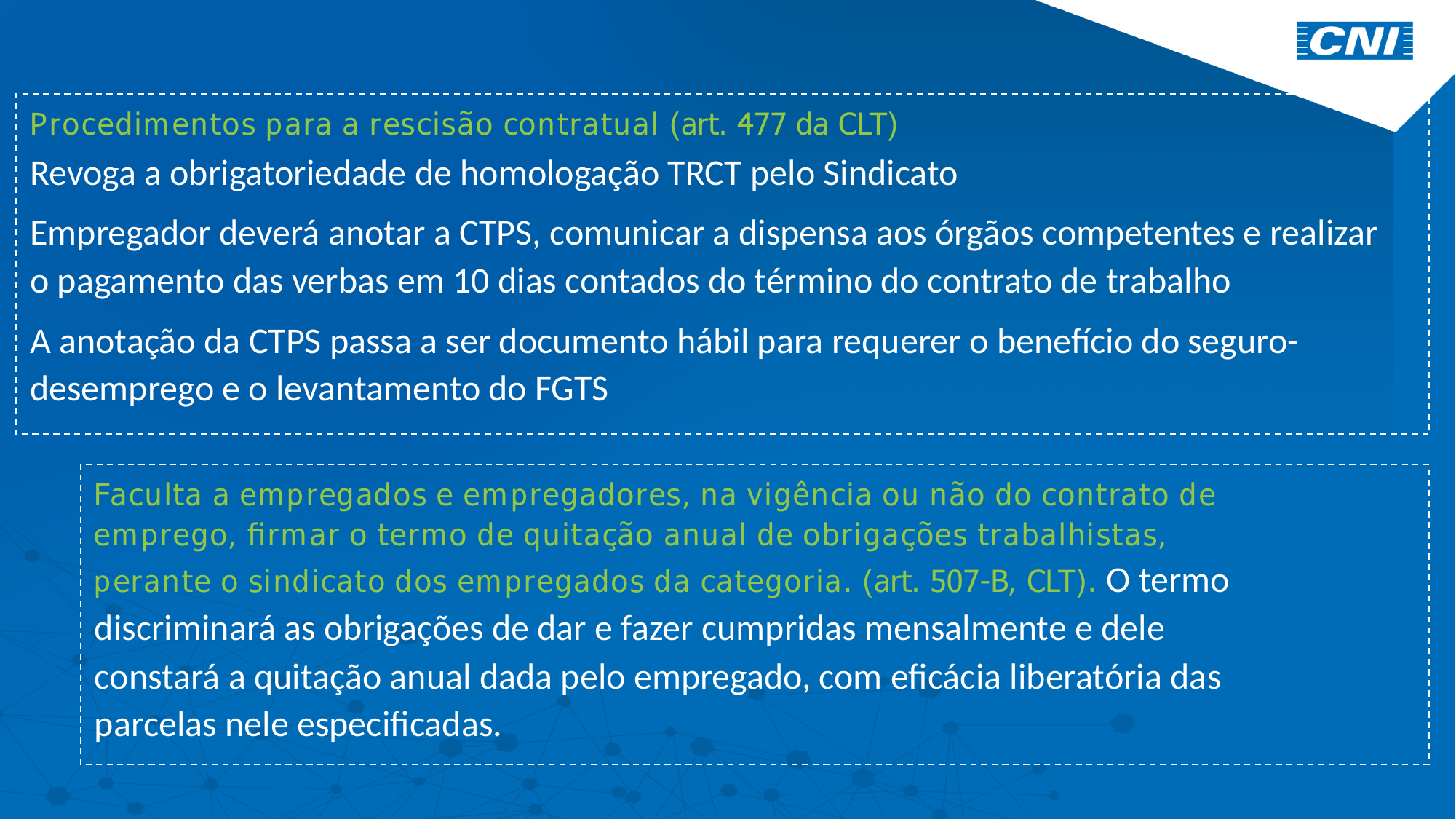

Procedimentos para a rescisão contratual (art. 477 da CLT)
Revoga a obrigatoriedade de homologação TRCT pelo Sindicato
Empregador deverá anotar a CTPS, comunicar a dispensa aos órgãos competentes e realizar o pagamento das verbas em 10 dias contados do término do contrato de trabalho
A anotação da CTPS passa a ser documento hábil para requerer o benefício do seguro-desemprego e o levantamento do FGTS

Faculta a empregados e empregadores, na vigência ou não do contrato de emprego, firmar o termo de quitação anual de obrigações trabalhistas, perante o sindicato dos empregados da categoria. (art. 507-B, CLT). O termo discriminará as obrigações de dar e fazer cumpridas mensalmente e dele constará a quitação anual dada pelo empregado, com eficácia liberatória das parcelas nele especificadas.